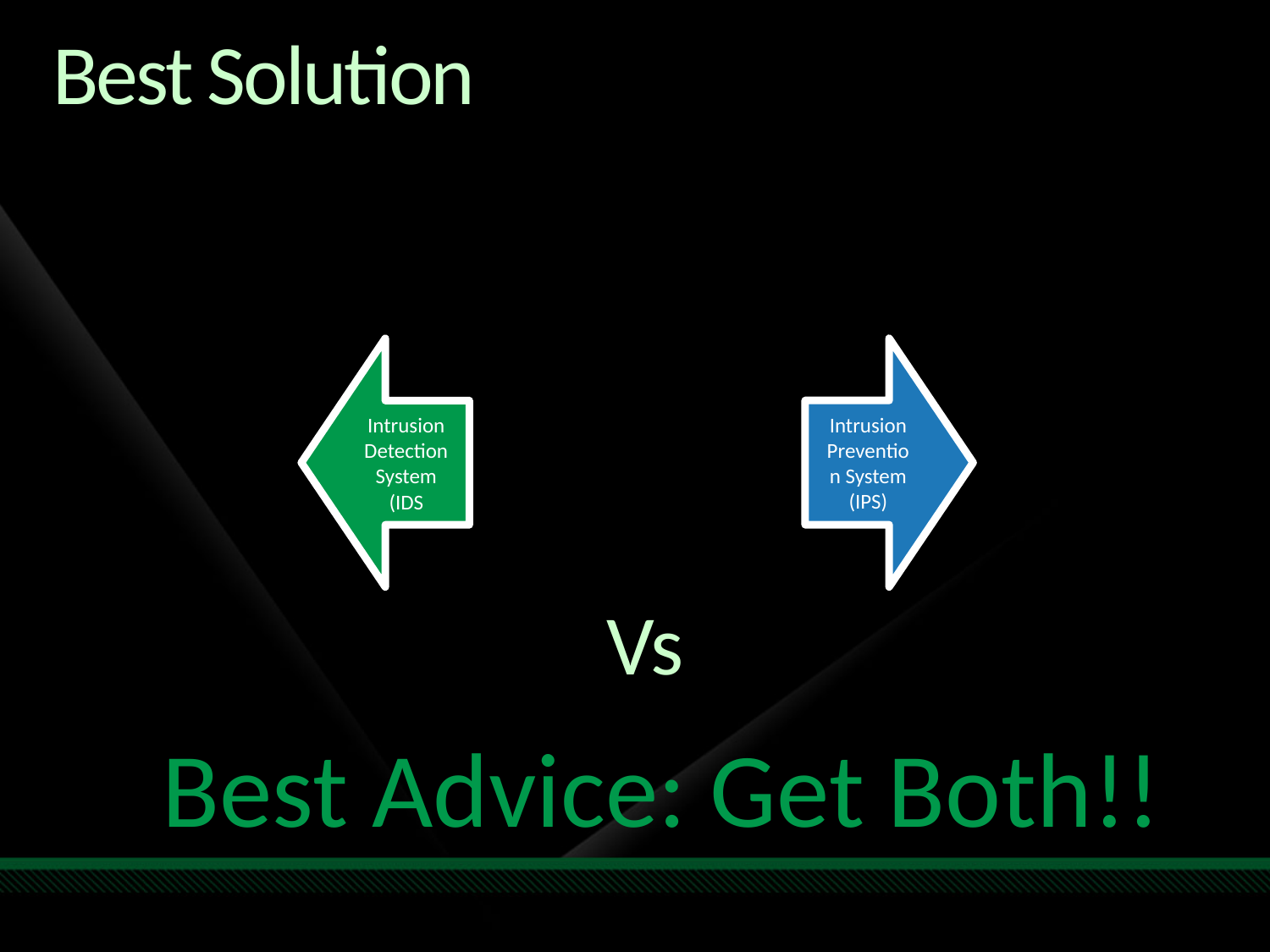

# Best Solution
Intrusion Detection System (IDS
Intrusion Prevention System (IPS)
Vs
Best Advice: Get Both!!